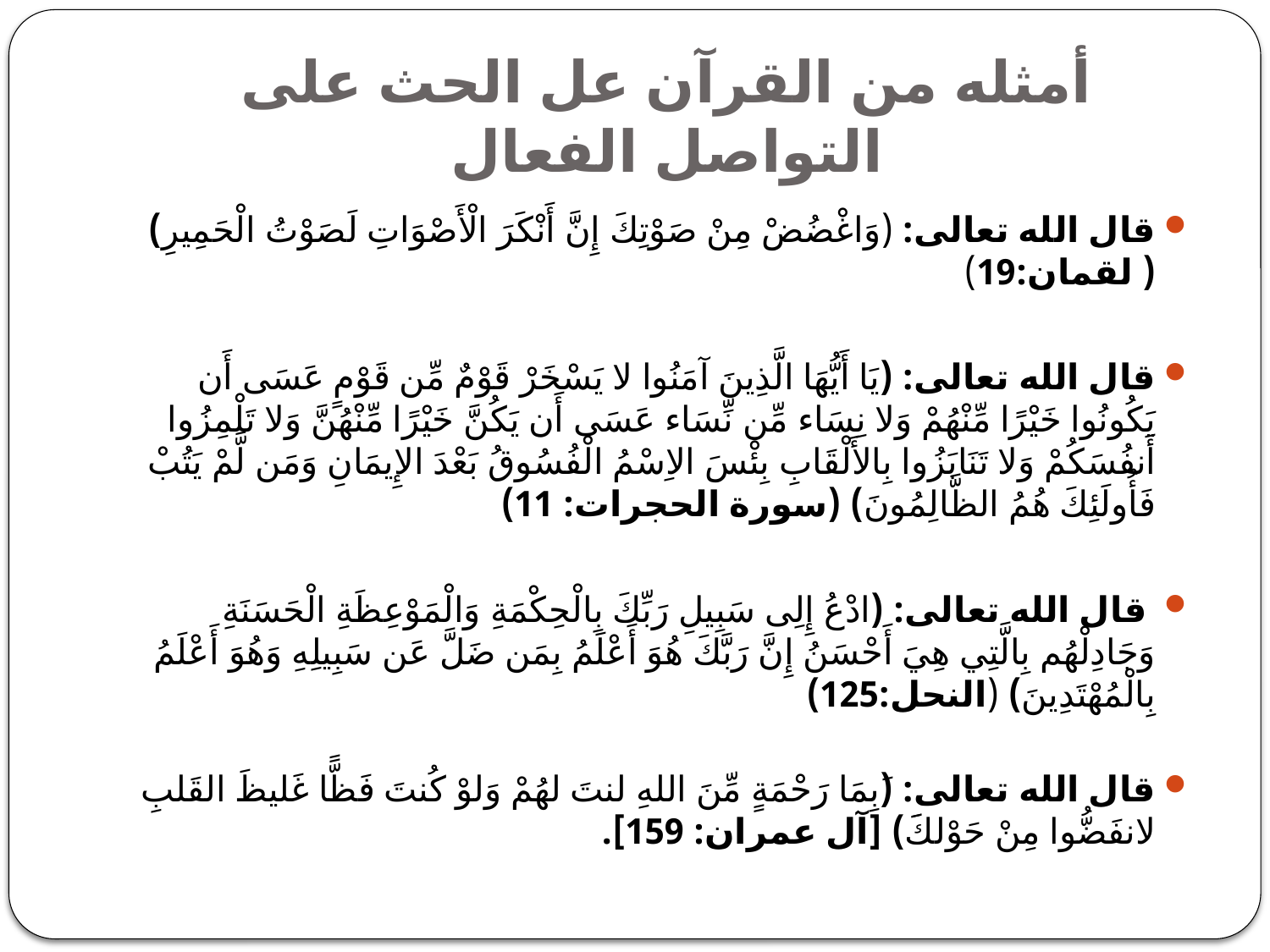

# أمثله من القرآن عل الحث على التواصل الفعال
قال الله تعالى: (وَاغْضُضْ مِنْ صَوْتِكَ إِنَّ أَنْكَرَ الْأَصْوَاتِ لَصَوْتُ الْحَمِيرِ) ( لقمان‏:19‏)

قال الله تعالى: (يَا أَيُّهَا الَّذِينَ آمَنُوا لا يَسْخَرْ قَوْمٌ مِّن قَوْمٍ عَسَى أَن يَكُونُوا خَيْرًا مِّنْهُمْ وَلا نِسَاء مِّن نِّسَاء عَسَى أَن يَكُنَّ خَيْرًا مِّنْهُنَّ وَلا تَلْمِزُوا أَنفُسَكُمْ وَلا تَنَابَزُوا بِالأَلْقَابِ بِئْسَ الاِسْمُ الْفُسُوقُ بَعْدَ الإِيمَانِ وَمَن لَّمْ يَتُبْ فَأُولَئِكَ هُمُ الظَّالِمُونَ) (سورة الحجرات: 11)

 قال الله تعالى: (ادْعُ إِلِى سَبِيلِ رَبِّكَ بِالْحِكْمَةِ وَالْمَوْعِظَةِ الْحَسَنَةِ وَجَادِلْهُم بِالَّتِي هِيَ أَحْسَنُ إِنَّ رَبَّكَ هُوَ أَعْلَمُ بِمَن ضَلَّ عَن سَبِيلِهِ وَهُوَ أَعْلَمُ بِالْمُهْتَدِينَ) (النحل:125)
قال الله تعالى: (َبِمَا رَحْمَةٍ مِّنَ اللهِ لنتَ لهُمْ وَلوْ كُنتَ فَظًّا غَليظَ القَلبِ لانفَضُّوا مِنْ حَوْلكََ) [آل عمران: 159].